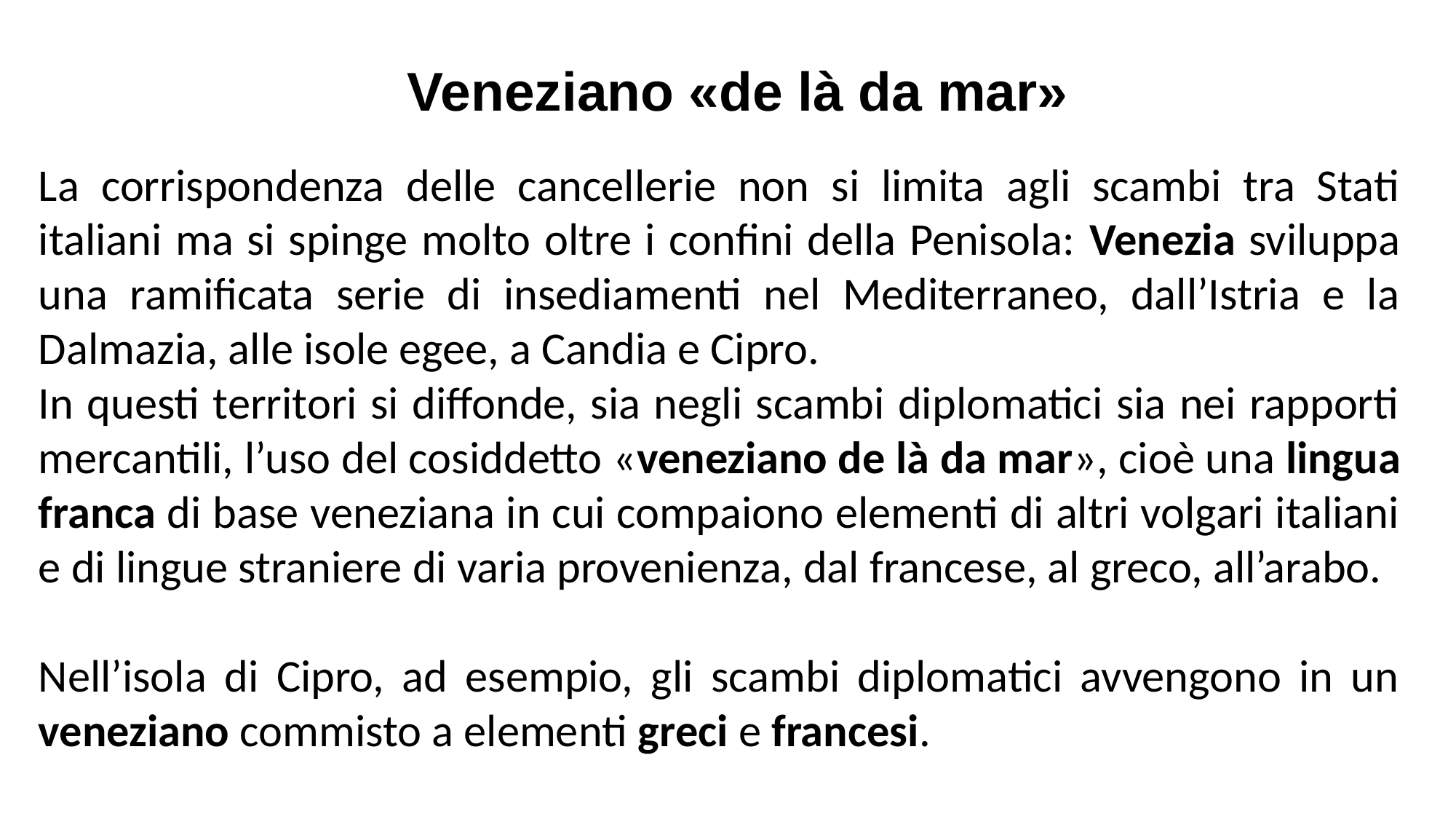

Veneziano «de là da mar»
La corrispondenza delle cancellerie non si limita agli scambi tra Stati italiani ma si spinge molto oltre i confini della Penisola: Venezia sviluppa una ramificata serie di insediamenti nel Mediterraneo, dall’Istria e la Dalmazia, alle isole egee, a Candia e Cipro.
In questi territori si diffonde, sia negli scambi diplomatici sia nei rapporti mercantili, l’uso del cosiddetto «veneziano de là da mar», cioè una lingua franca di base veneziana in cui compaiono elementi di altri volgari italiani e di lingue straniere di varia provenienza, dal francese, al greco, all’arabo.

Nell’isola di Cipro, ad esempio, gli scambi diplomatici avvengono in un veneziano commisto a elementi greci e francesi.